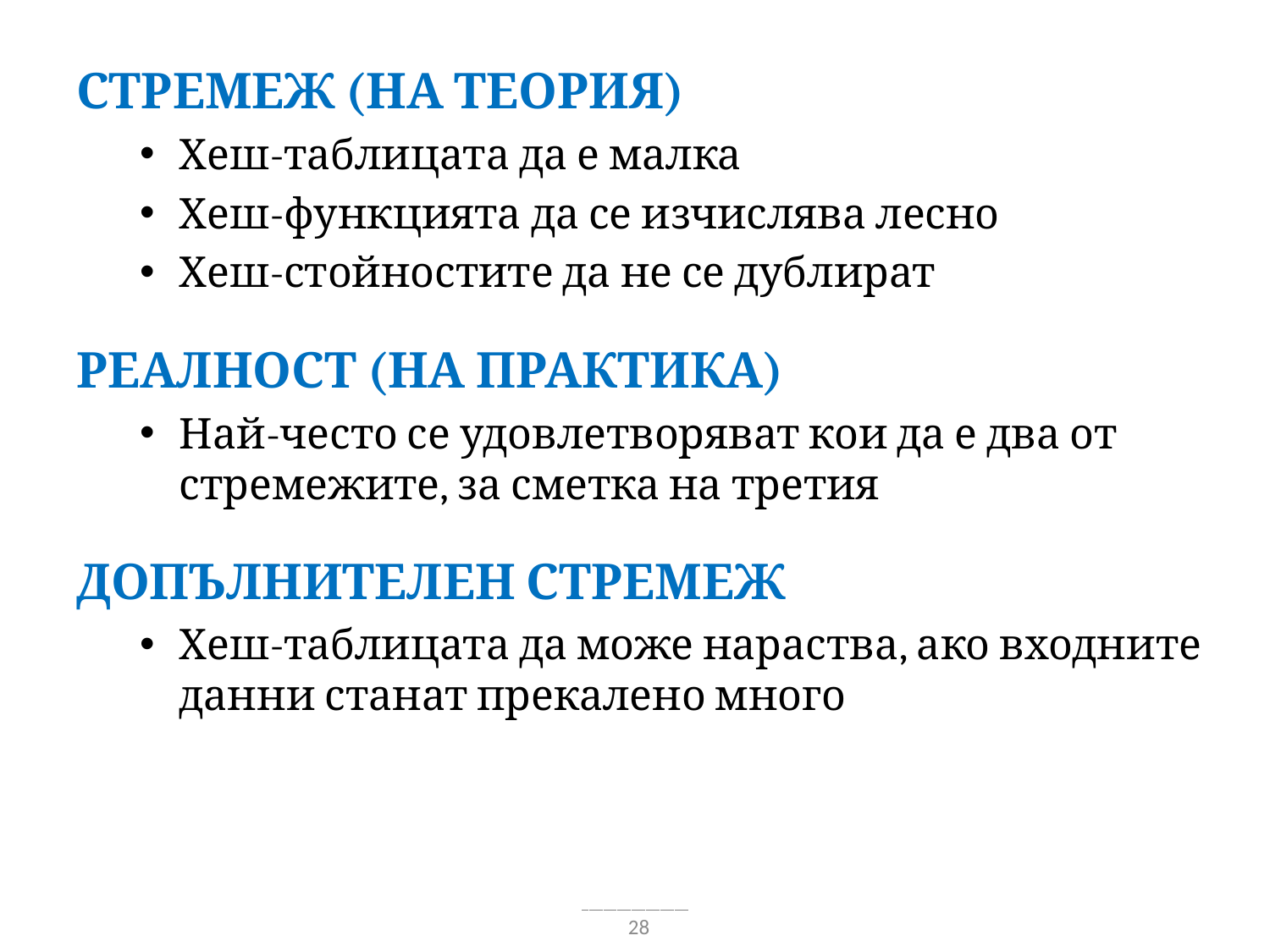

Стремеж (на теория)
Хеш-таблицата да е малка
Хеш-функцията да се изчислява лесно
Хеш-стойностите да не се дублират
Реалност (на практика)
Най-често се удовлетворяват кои да е два от стремежите, за сметка на третия
Допълнителен стремеж
Хеш-таблицата да може нараства, ако входните данни станат прекалено много
28